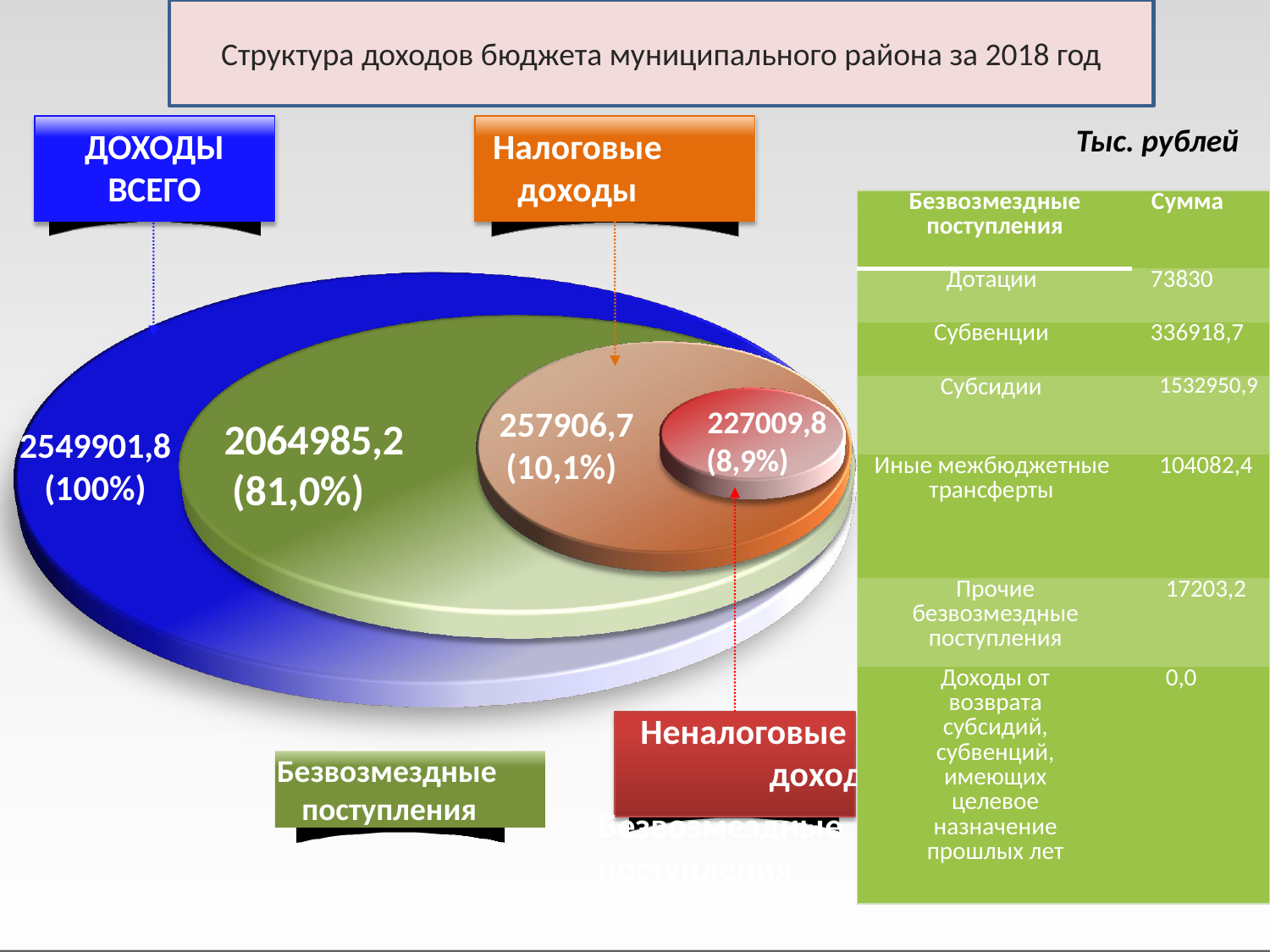

Структура доходов бюджета муниципального района за 2018 год

Тыс. рублей
ДОХОДЫ ВСЕГО
Налоговые доходы

| Безвозмездные поступления | Сумма |
| --- | --- |
| Дотации | 73830 |
| Субвенции | 336918,7 |
| Субсидии | 1532950,9 |
| Иные межбюджетные трансферты | 104082,4 |
| Прочие безвозмездные поступления | 17203,2 |
| Доходы от возврата субсидий, субвенций, имеющих целевое назначение прошлых лет | 0,0 |

257906,7
(10,1%)
 227009,8
(8,9%)

2064985,2
(81,0%)
2549901,8
(100%)

Неналоговые
доходы

Безвозмездные поступления

Безвозмездные поступления